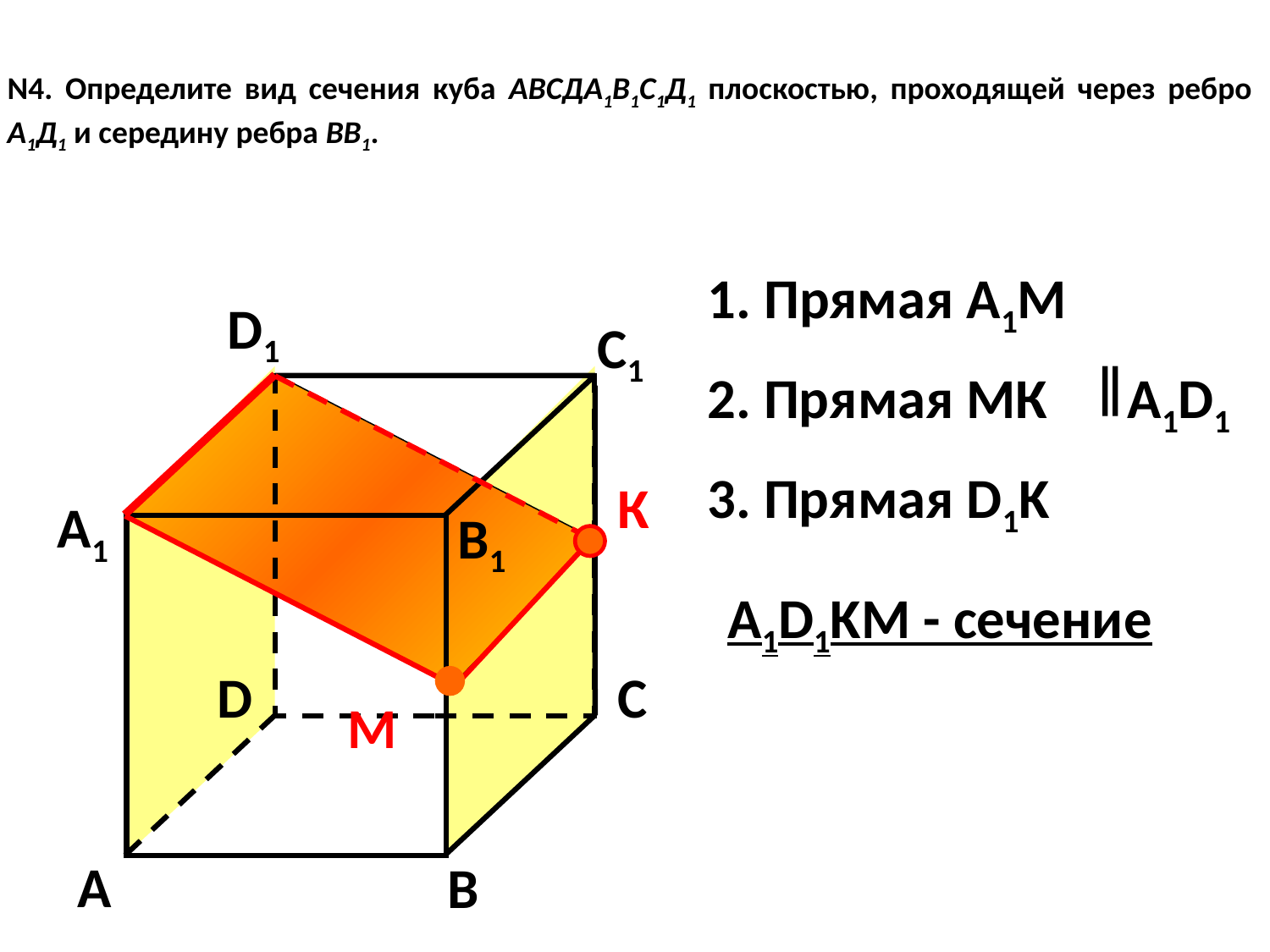

N4. Определите вид сечения куба АВСДА1В1С1Д1 плоскостью, проходящей через ребро А1Д1 и середину ребра ВВ1.
1. Прямая А1М
D1
С1
A1D1
2. Прямая МК

3. Прямая D1K
К

А1
В1

A1D1KM - сечение
D
С

М

А
В